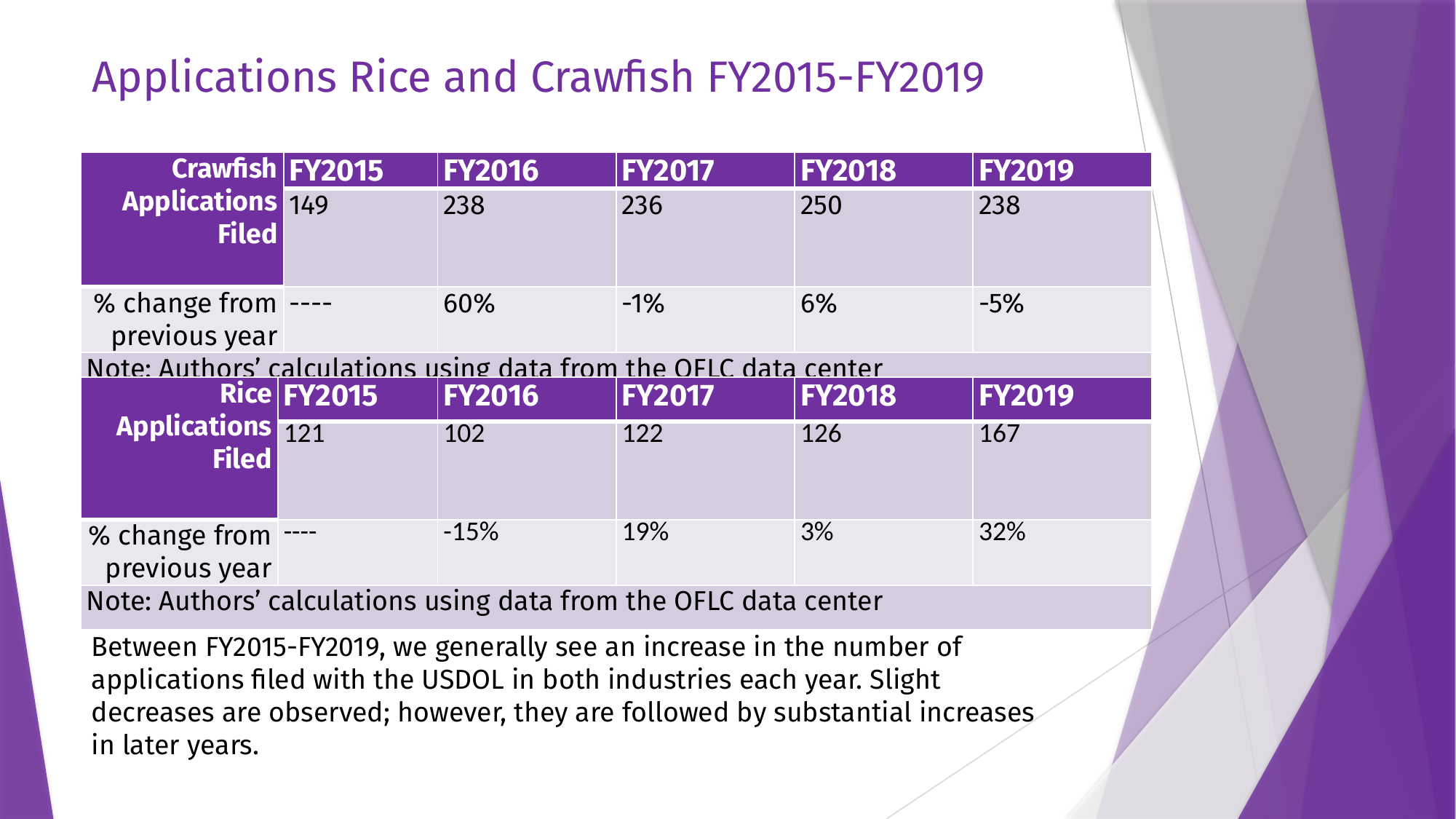

# Applications Rice and Crawfish FY2015-FY2019
| Crawfish Applications Filed | FY2015 | FY2016 | FY2017 | FY2018 | FY2019 |
| --- | --- | --- | --- | --- | --- |
|  | 149 | 238 | 236 | 250 | 238 |
| % change from previous year | ---- | 60% | -1% | 6% | -5% |
| Note: Authors’ calculations using data from the OFLC data center |  |  |  |  |  |
| Rice Applications Filed | FY2015 | FY2016 | FY2017 | FY2018 | FY2019 |
| --- | --- | --- | --- | --- | --- |
|  | 121 | 102 | 122 | 126 | 167 |
| % change from previous year | ---- | -15% | 19% | 3% | 32% |
| Note: Authors’ calculations using data from the OFLC data center |  |  |  |  |  |
Between FY2015-FY2019, we generally see an increase in the number of applications filed with the USDOL in both industries each year. Slight decreases are observed; however, they are followed by substantial increases in later years.